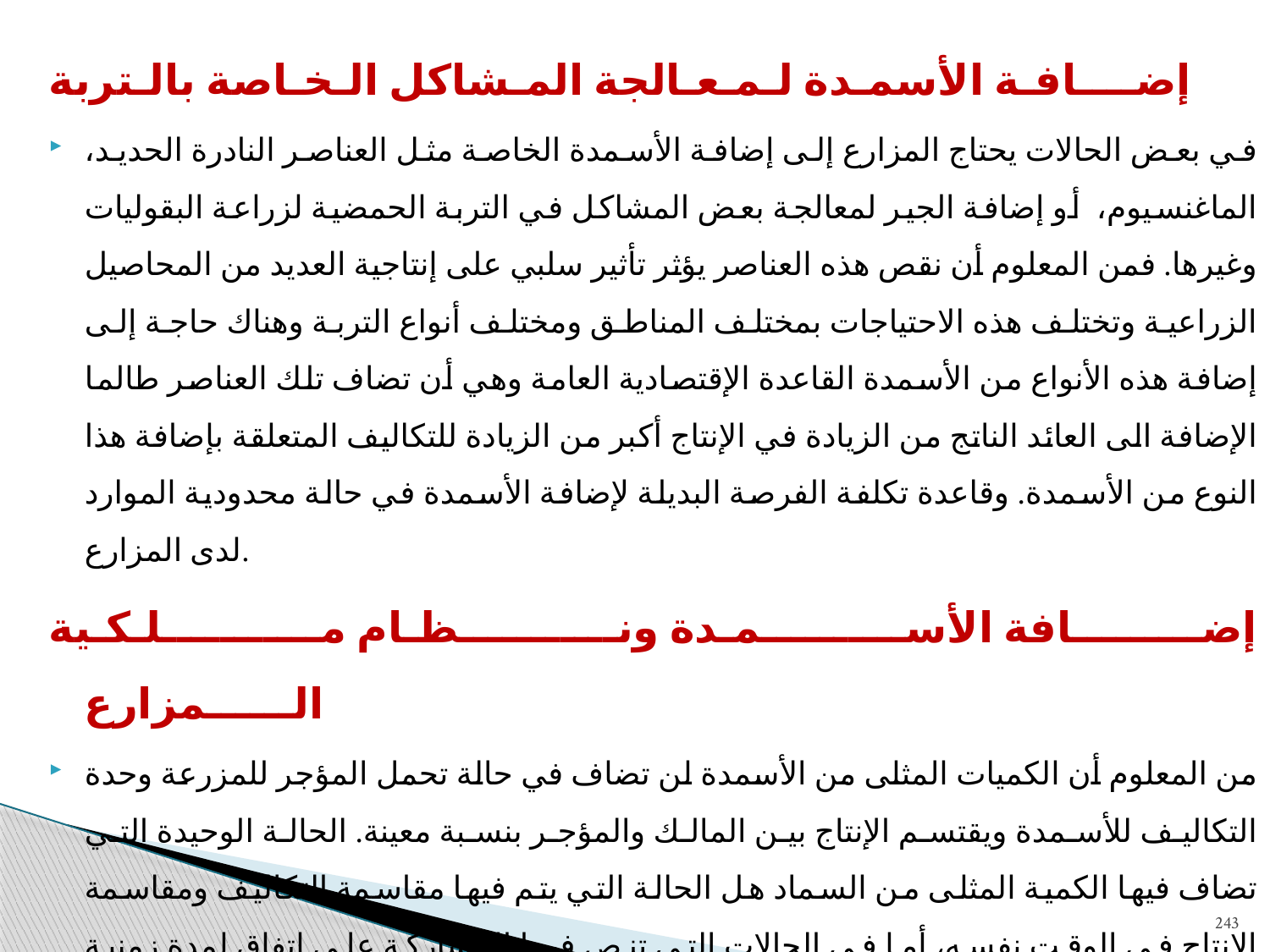

إضــــافـة الأسمـدة لـمـعـالجة المـشاكل الـخـاصة بالـتربة
في بعض الحالات يحتاج المزارع إلى إضافة الأسمدة الخاصة مثل العناصر النادرة الحديد، الماغنسيوم،  أو إضافة الجير لمعالجة بعض المشاكل في التربة الحمضية لزراعة البقوليات وغيرها. فمن المعلوم أن نقص هذه العناصر يؤثر تأثير سلبي على إنتاجية العديد من المحاصيل الزراعية وتختلف هذه الاحتياجات بمختلف المناطق ومختلف أنواع التربة وهناك حاجة إلى إضافة هذه الأنواع من الأسمدة القاعدة الإقتصادية العامة وهي أن تضاف تلك العناصر طالما الإضافة الى العائد الناتج من الزيادة في الإنتاج أكبر من الزيادة للتكاليف المتعلقة بإضافة هذا النوع من الأسمدة. وقاعدة تكلفة الفرصة البديلة لإضافة الأسمدة في حالة محدودية الموارد لدى المزارع.
إضــــــافة الأســـــــمـدة ونــــــــظـام مــــــــلـكـية الــــــمزارع
من المعلوم أن الكميات المثلى من الأسمدة لن تضاف في حالة تحمل المؤجر للمزرعة وحدة التكاليف للأسمدة ويقتسم الإنتاج بين المالك والمؤجر بنسبة معينة. الحالة الوحيدة التي تضاف فيها الكمية المثلى من السماد هل الحالة التي يتم فيها مقاسمة التكاليف ومقاسمة الإنتاج في الوقت نفسه، أما في الحالات التي تنص فيها المشاركة على إتفاق لمدة زمنية قصيرة فإن المؤجر لايحتسب أي قيمة للأسمدة المتبقية في التربة والتي تساهم في زيادة الإنتاج في موسم أو مواسم قادمة.
243